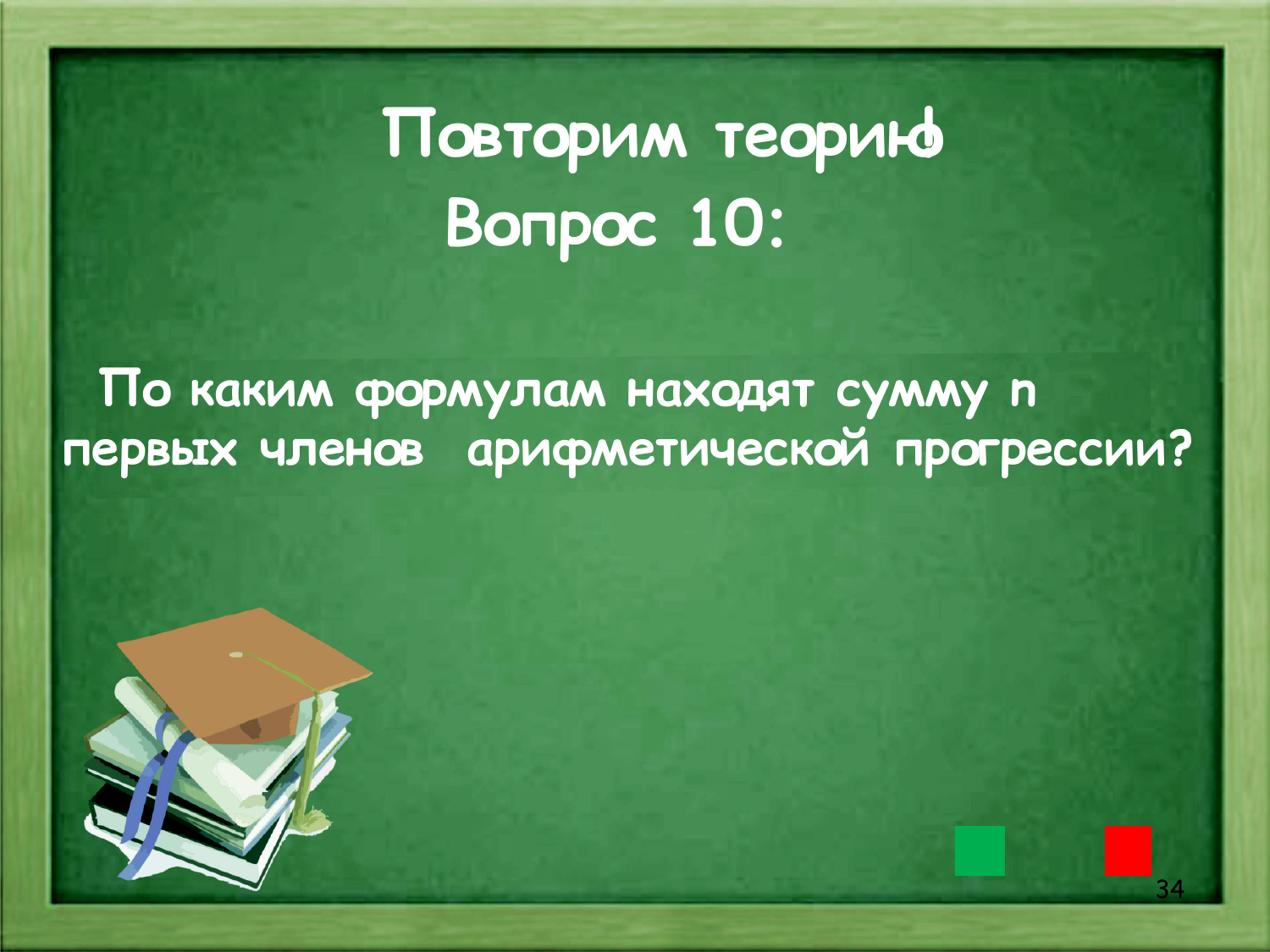

Повторим теорию!
Вопрос 10:

    По каким формулам находят сумму n первых членов  арифметической прогрессии?

34